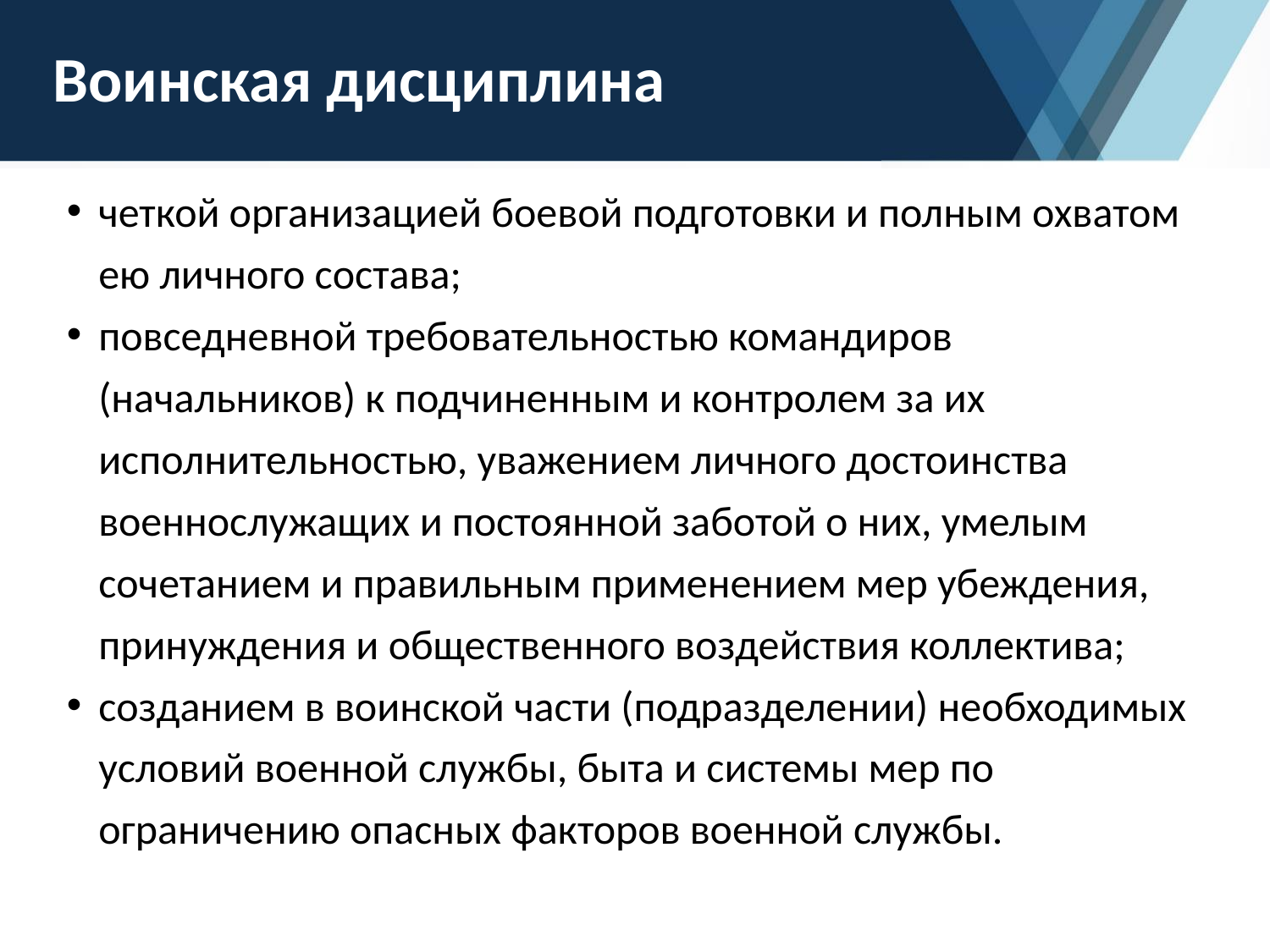

# Воинская дисциплина
четкой организацией боевой подготовки и полным охватом ею личного состава;
повседневной требовательностью командиров (начальников) к подчиненным и контролем за их исполнительностью, уважением личного достоинства военнослужащих и постоянной заботой о них, умелым сочетанием и правильным применением мер убеждения, принуждения и общественного воздействия коллектива;
созданием в воинской части (подразделении) необходимых условий военной службы, быта и системы мер по ограничению опасных факторов военной службы.